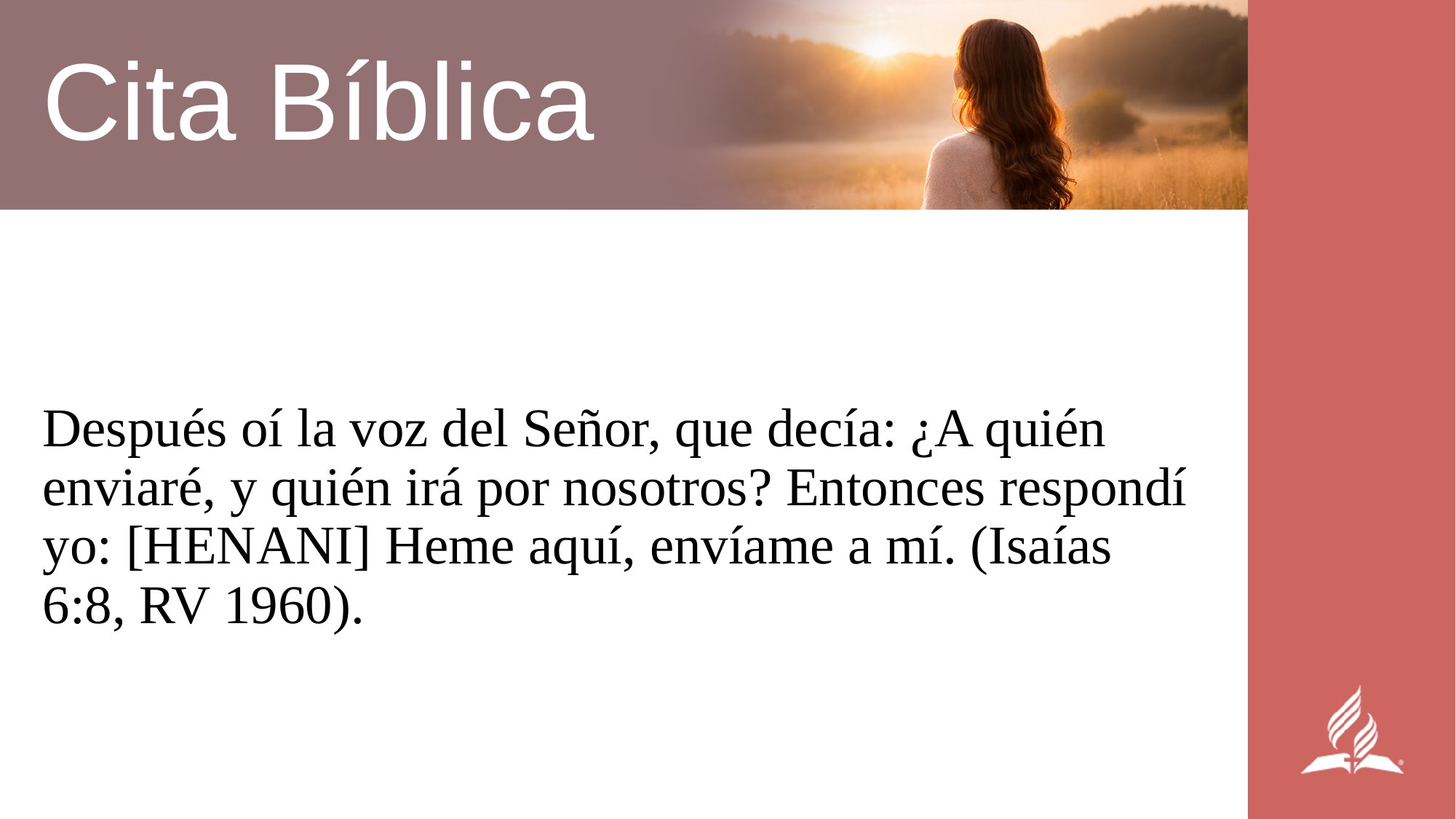

# Cita Bíblica

Después oí la voz del Señor, que decía: ¿A quién enviaré, y quién irá por nosotros? Entonces respondí yo: [HENANI] Heme aquí, envíame a mí. (Isaías 6:8, RV 1960).